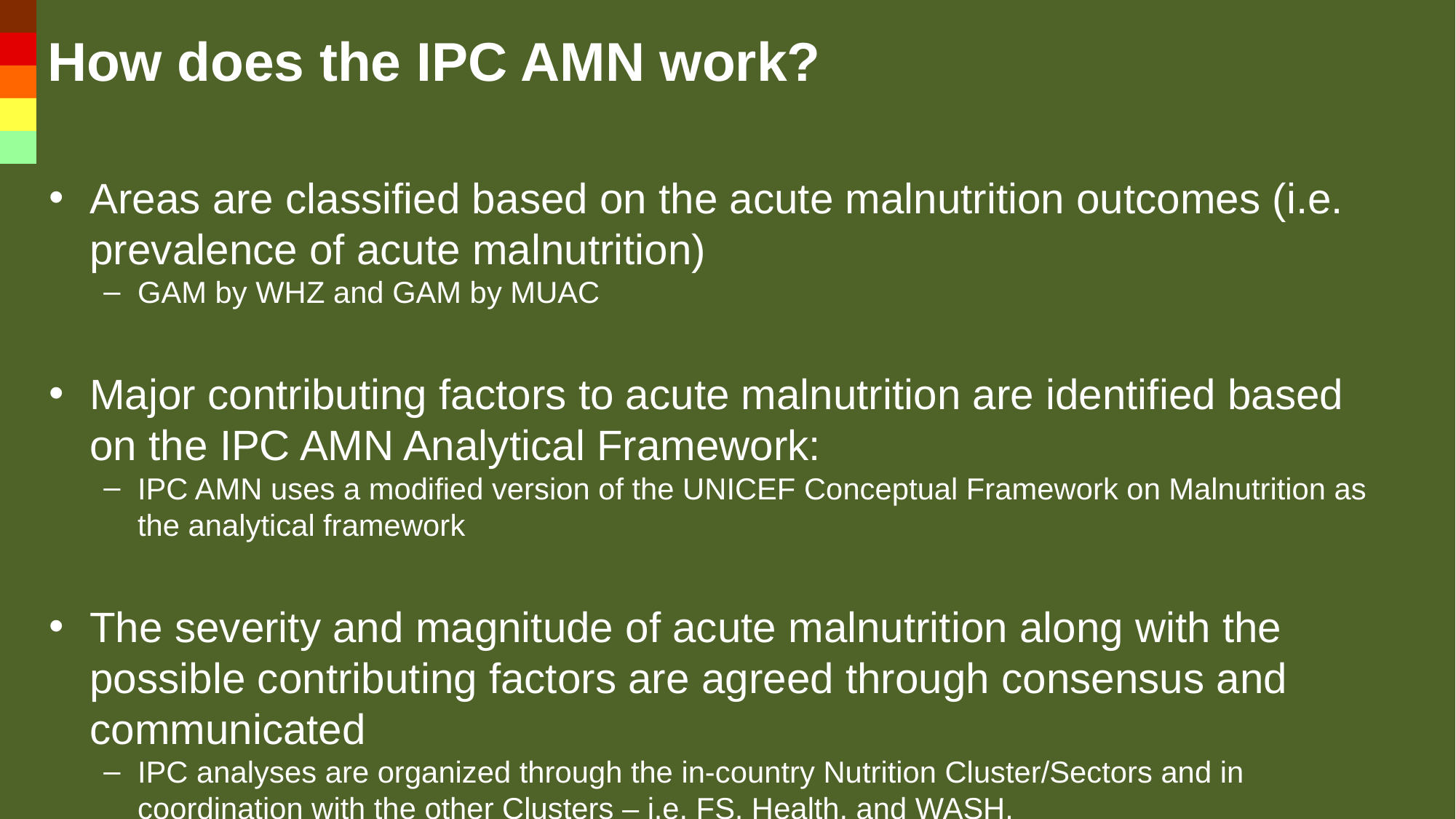

# How does the IPC AMN work?
Areas are classified based on the acute malnutrition outcomes (i.e. prevalence of acute malnutrition)
GAM by WHZ and GAM by MUAC

Major contributing factors to acute malnutrition are identified based on the IPC AMN Analytical Framework:
IPC AMN uses a modified version of the UNICEF Conceptual Framework on Malnutrition as the analytical framework

The severity and magnitude of acute malnutrition along with the possible contributing factors are agreed through consensus and communicated
IPC analyses are organized through the in-country Nutrition Cluster/Sectors and in coordination with the other Clusters – i.e. FS, Health, and WASH.